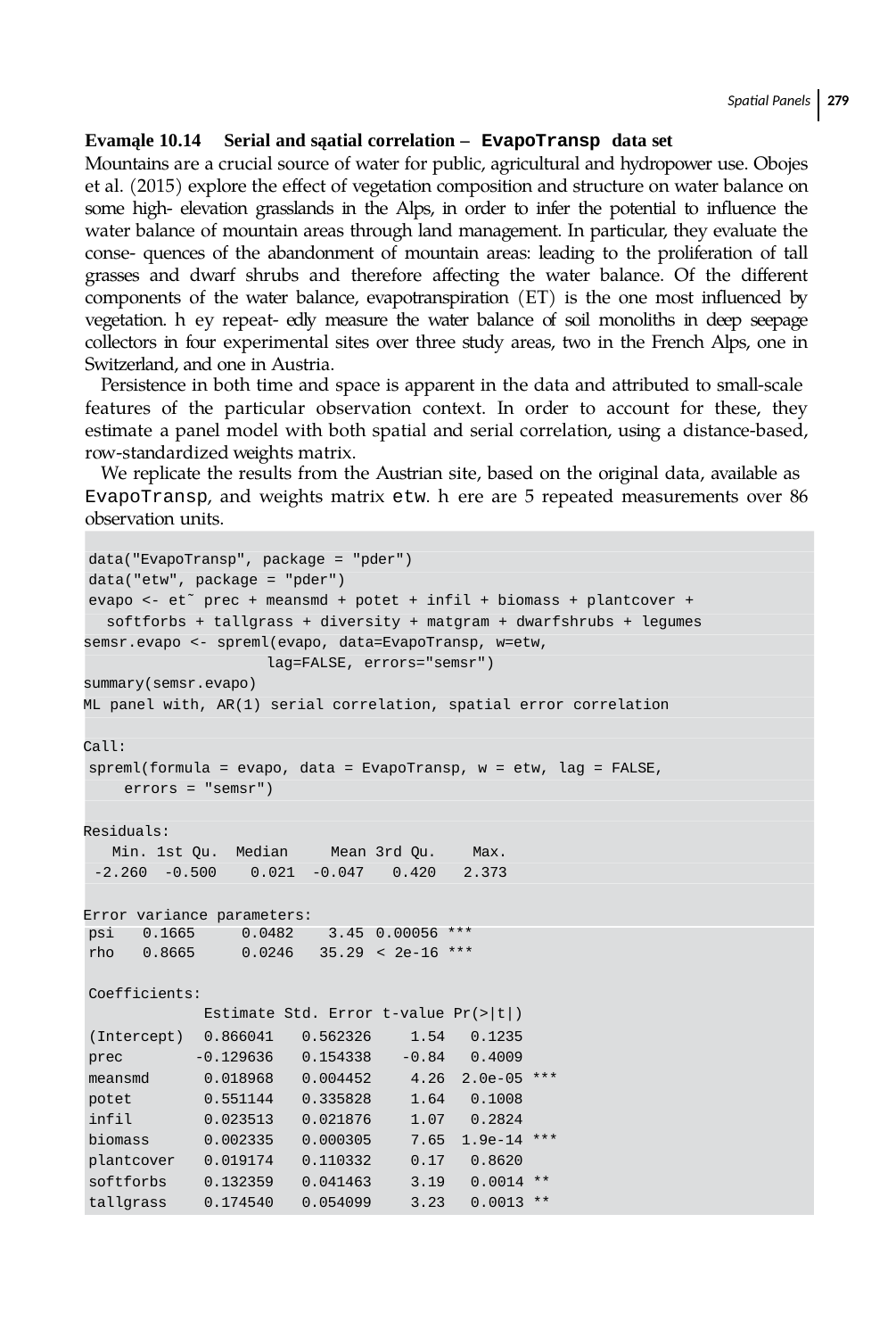

Spatial Panels  279

Evamąle 10.14  Serial and sąatial correlation – EvapoTransp data set
Mountains are a crucial source of water for public, agricultural and hydropower use. Obojes et al. (2015) explore the effect of vegetation composition and structure on water balance on some high- elevation grasslands in the Alps, in order to infer the potential to influence the water balance of mountain areas through land management. In particular, they evaluate the conse- quences of the abandonment of mountain areas: leading to the proliferation of tall grasses and dwarf shrubs and therefore affecting the water balance. Of the different components of the water balance, evapotranspiration (ET) is the one most influenced by vegetation. hey repeat- edly measure the water balance of soil monoliths in deep seepage collectors in four experimental sites over three study areas, two in the French Alps, one in Switzerland, and one in Austria.
Persistence in both time and space is apparent in the data and attributed to small-scale
features of the particular observation context. In order to account for these, they estimate a panel model with both spatial and serial correlation, using a distance-based, row-standardized weights matrix.
We replicate the results from the Austrian site, based on the original data, available as
EvapoTransp, and weights matrix etw. here are 5 repeated measurements over 86 observation units.

data("EvapoTransp", package = "pder") data("etw", package = "pder")
evapo <- et ̃ prec + meansmd + potet + infil + biomass + plantcover + softforbs + tallgrass + diversity + matgram + dwarfshrubs + legumes
semsr.evapo <- spreml(evapo, data=EvapoTransp, w=etw,
lag=FALSE, errors="semsr")
summary(semsr.evapo)
ML panel with, AR(1) serial correlation, spatial error correlation

Call:
spreml(formula = evapo, data = EvapoTransp, w = etw, lag = FALSE, errors = "semsr")

Residuals:
Min. 1st Qu. Median	Mean 3rd Qu.	Max.
-2.260 -0.500	0.021 -0.047	0.420	2.373

Error variance parameters:
Estimate Std. Error t-value Pr(>|t|)

| psi | 0.1665 | 0.0482 | 3.45 0.00056 \*\*\* |  |  |
| --- | --- | --- | --- | --- | --- |
| rho | 0.8665 | 0.0246 | 35.29 < 2e-16 \*\*\* |  |  |
| Coefficients: Estimate Std. Error t-value Pr(>|t|) |  |  |  |  |  |
| (Intercept) |  | 0.866041 | 0.562326 | 1.54 | 0.1235 |
| prec |  | -0.129636 | 0.154338 | -0.84 | 0.4009 |
| meansmd |  | 0.018968 | 0.004452 | 4.26 | 2.0e-05 \*\*\* |
| potet |  | 0.551144 | 0.335828 | 1.64 | 0.1008 |
| infil |  | 0.023513 | 0.021876 | 1.07 | 0.2824 |
| biomass |  | 0.002335 | 0.000305 | 7.65 | 1.9e-14 \*\*\* |
| plantcover |  | 0.019174 | 0.110332 | 0.17 | 0.8620 |
| softforbs |  | 0.132359 | 0.041463 | 3.19 | 0.0014 \*\* |
| tallgrass |  | 0.174540 | 0.054099 | 3.23 | 0.0013 \*\* |